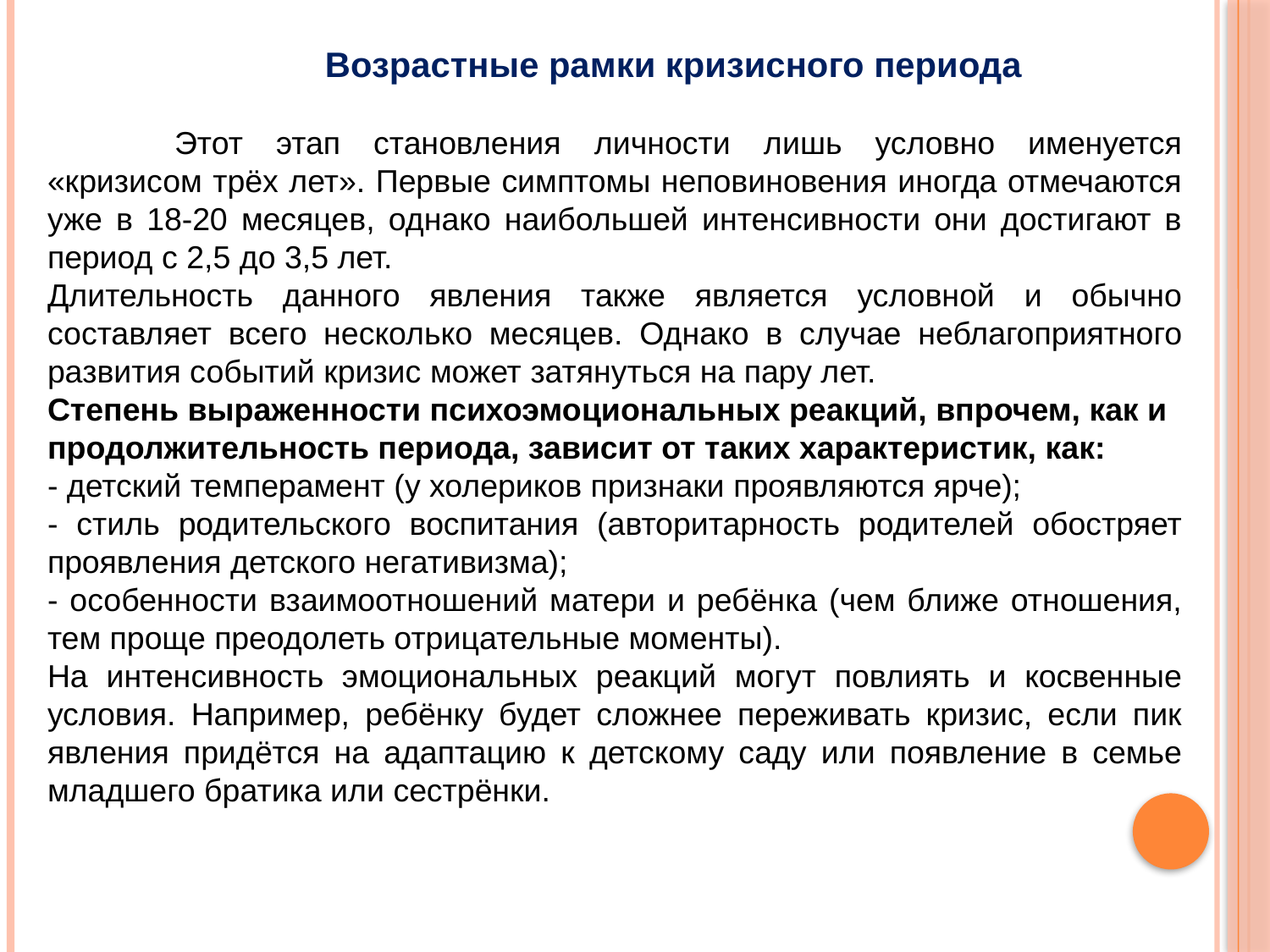

Возрастные рамки кризисного периода

	Этот этап становления личности лишь условно именуется «кризисом трёх лет». Первые симптомы неповиновения иногда отмечаются уже в 18-20 месяцев, однако наибольшей интенсивности они достигают в период с 2,5 до 3,5 лет.
Длительность данного явления также является условной и обычно составляет всего несколько месяцев. Однако в случае неблагоприятного развития событий кризис может затянуться на пару лет.
Степень выраженности психоэмоциональных реакций, впрочем, как и продолжительность периода, зависит от таких характеристик, как:
- детский темперамент (у холериков признаки проявляются ярче);
- стиль родительского воспитания (авторитарность родителей обостряет проявления детского негативизма);
- особенности взаимоотношений матери и ребёнка (чем ближе отношения, тем проще преодолеть отрицательные моменты).
На интенсивность эмоциональных реакций могут повлиять и косвенные условия. Например, ребёнку будет сложнее переживать кризис, если пик явления придётся на адаптацию к детскому саду или появление в семье младшего братика или сестрёнки.